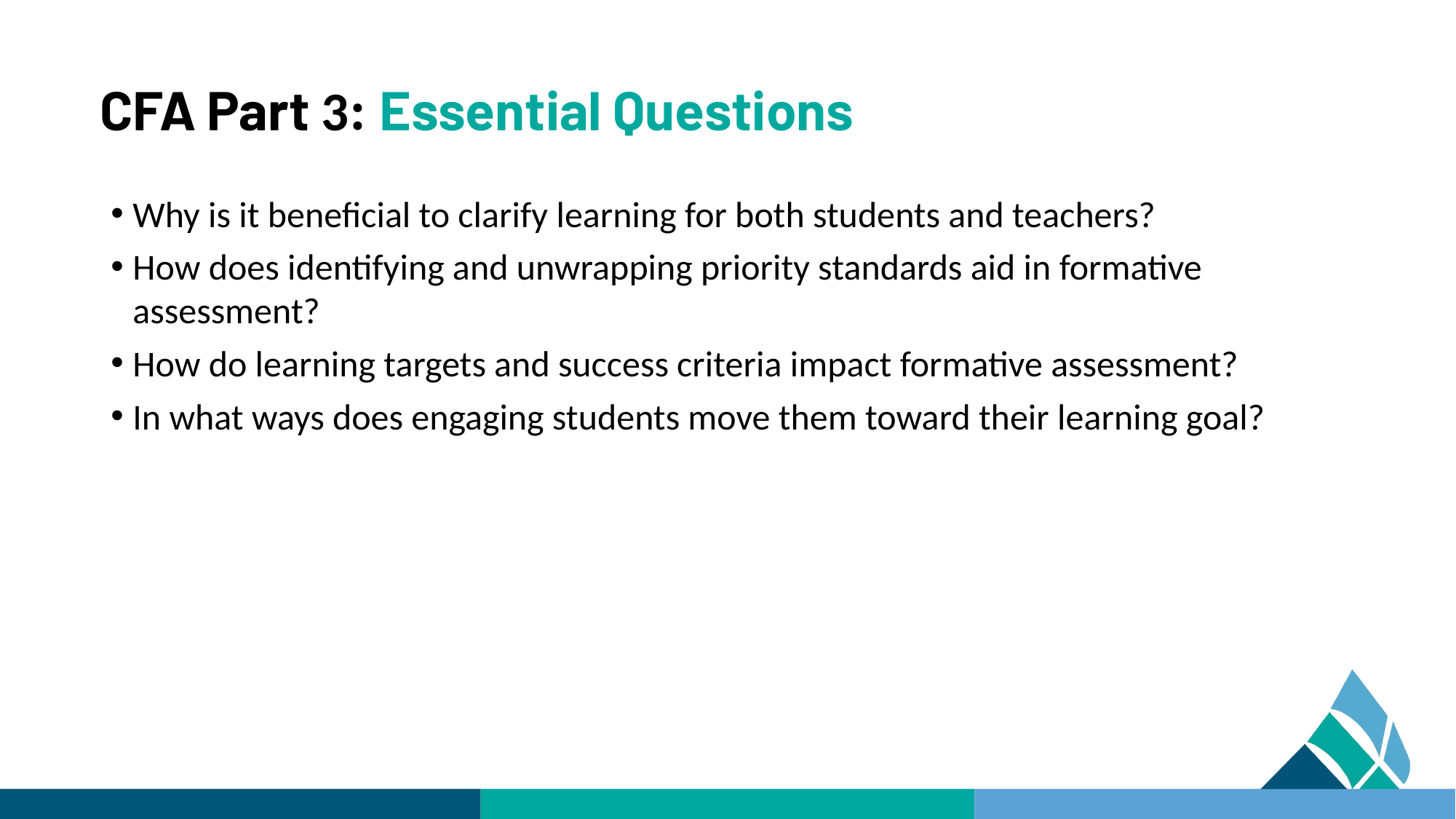

# CFA Part 3: Essential Questions
Why is it beneficial to clarify learning for both students and teachers?
How does identifying and unwrapping priority standards aid in formative assessment?
How do learning targets and success criteria impact formative assessment?
In what ways does engaging students move them toward their learning goal?